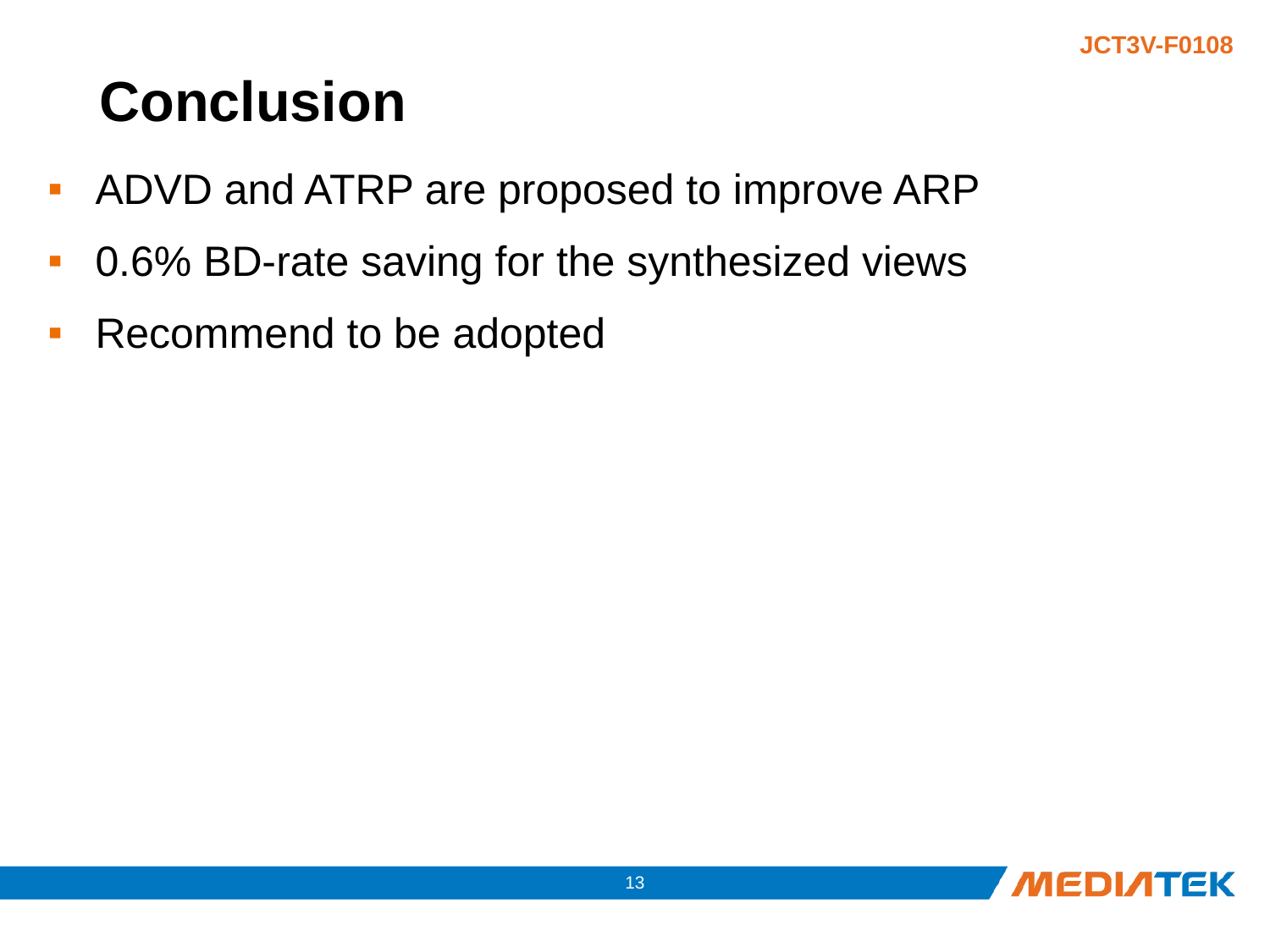

# Conclusion
ADVD and ATRP are proposed to improve ARP
0.6% BD-rate saving for the synthesized views
Recommend to be adopted

13